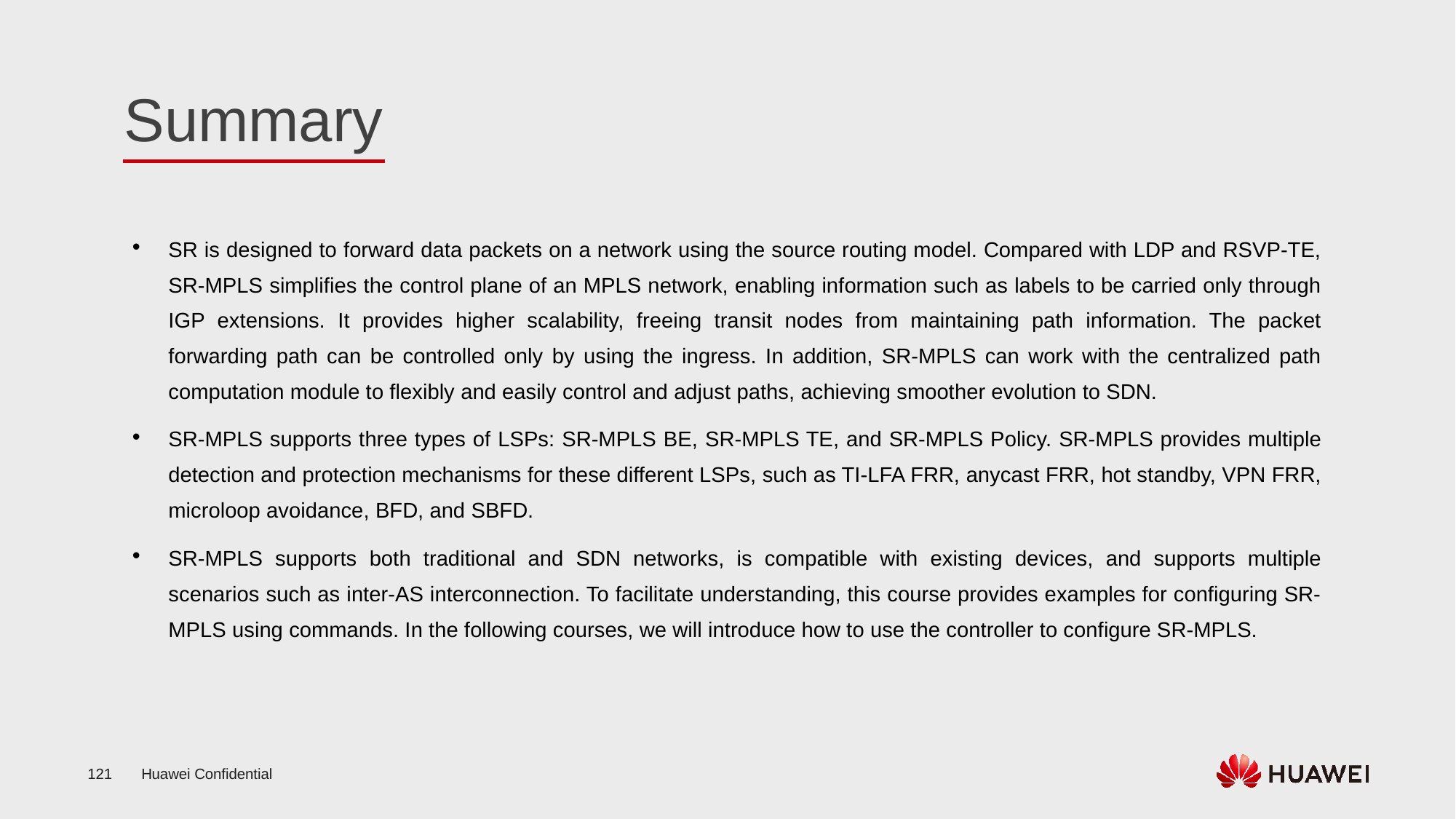

SR is designed to forward data packets on a network using the source routing model. Compared with LDP and RSVP-TE, SR-MPLS simplifies the control plane of an MPLS network, enabling information such as labels to be carried only through IGP extensions. It provides higher scalability, freeing transit nodes from maintaining path information. The packet forwarding path can be controlled only by using the ingress. In addition, SR-MPLS can work with the centralized path computation module to flexibly and easily control and adjust paths, achieving smoother evolution to SDN.
SR-MPLS supports three types of LSPs: SR-MPLS BE, SR-MPLS TE, and SR-MPLS Policy. SR-MPLS provides multiple detection and protection mechanisms for these different LSPs, such as TI-LFA FRR, anycast FRR, hot standby, VPN FRR, microloop avoidance, BFD, and SBFD.
SR-MPLS supports both traditional and SDN networks, is compatible with existing devices, and supports multiple scenarios such as inter-AS interconnection. To facilitate understanding, this course provides examples for configuring SR-MPLS using commands. In the following courses, we will introduce how to use the controller to configure SR-MPLS.